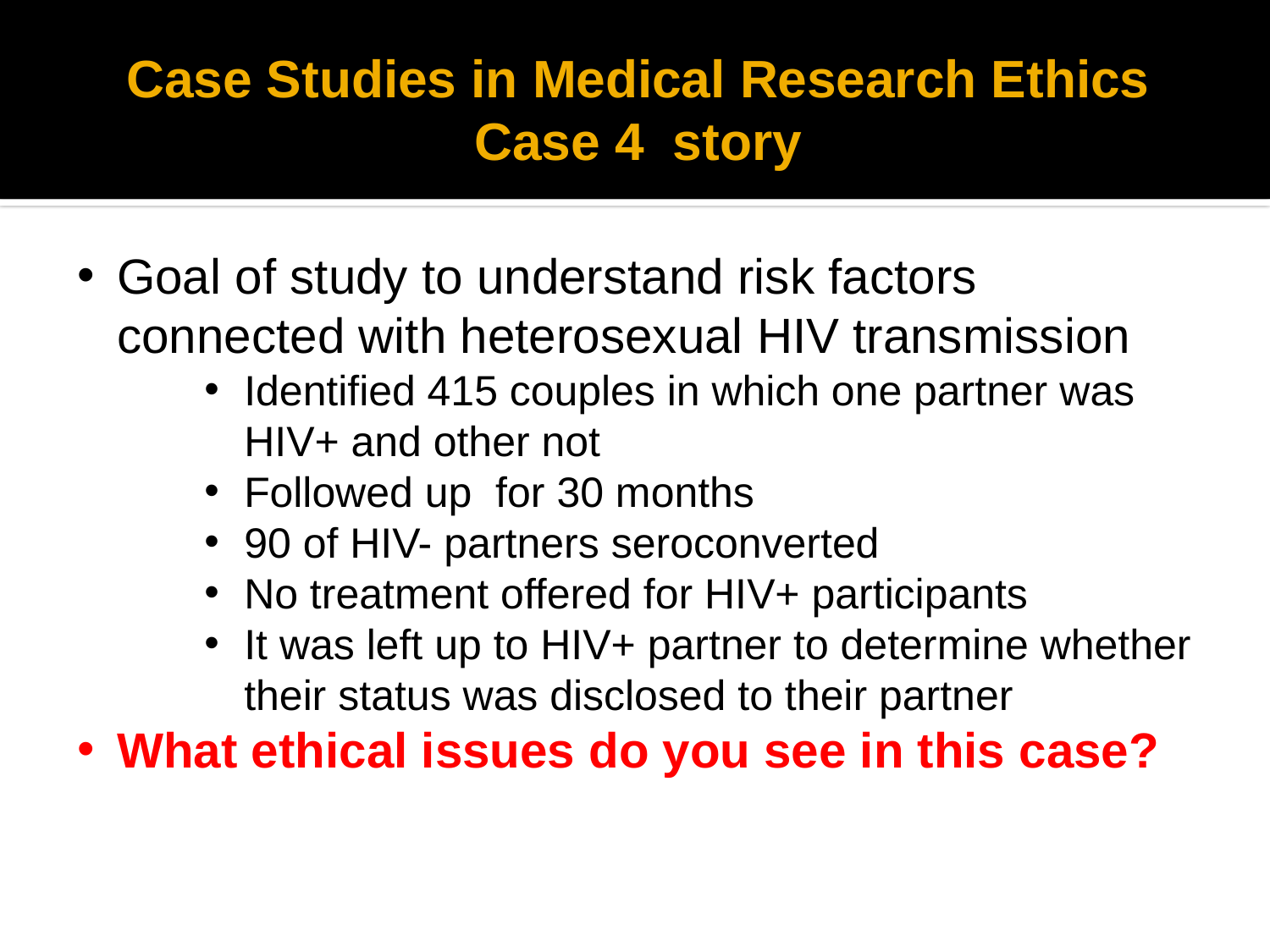

# Case Studies in Medical Research Ethics Case 4  story
Goal of study to understand risk factors connected with heterosexual HIV transmission
Identified 415 couples in which one partner was HIV+ and other not
Followed up  for 30 months
90 of HIV- partners seroconverted
No treatment offered for HIV+ participants
It was left up to HIV+ partner to determine whether their status was disclosed to their partner
What ethical issues do you see in this case?